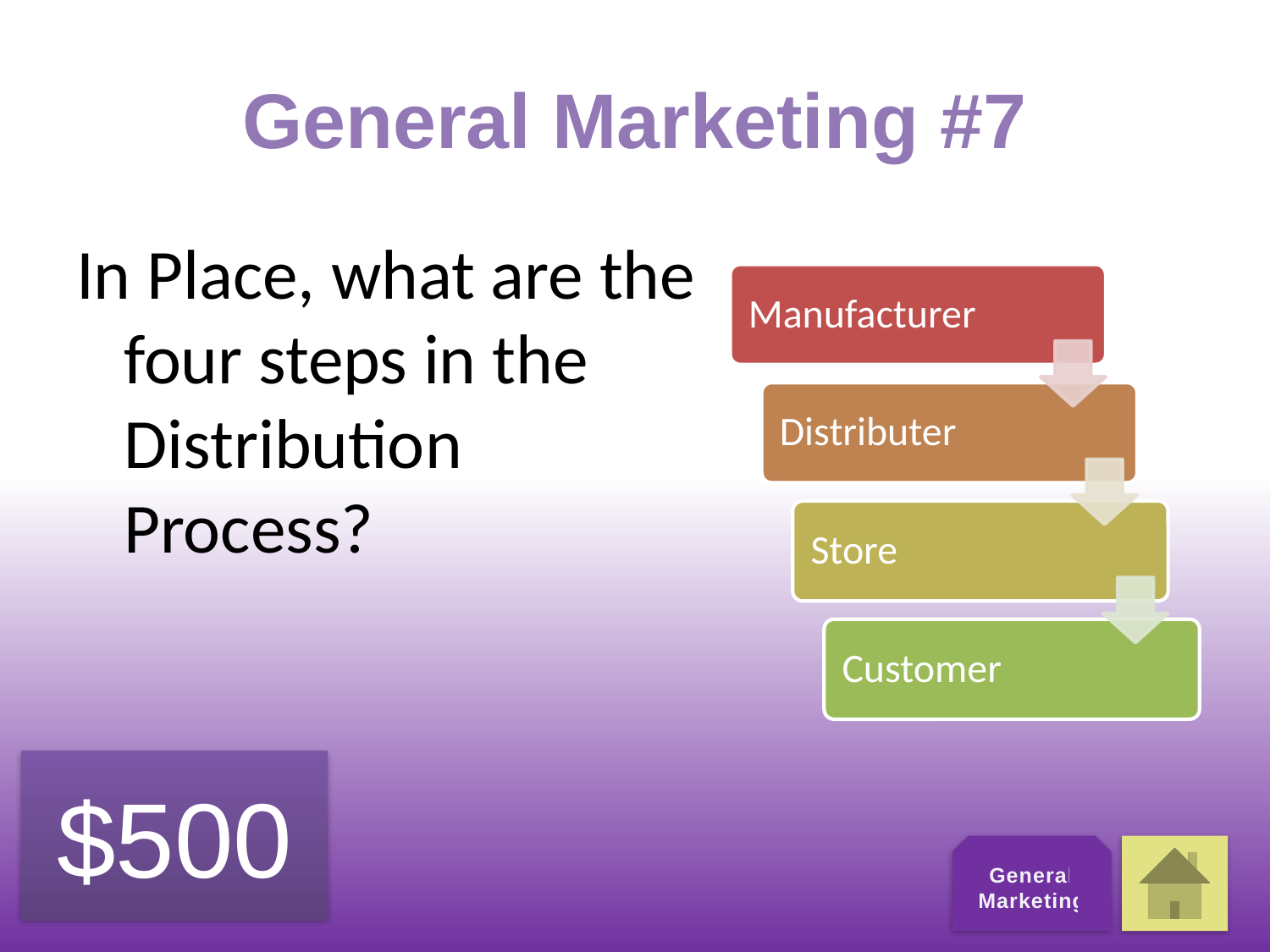

# General Marketing #7
In Place, what are the four steps in the Distribution Process?
Manufacturer
Distributer
Store
Customer

$500
General Marketing